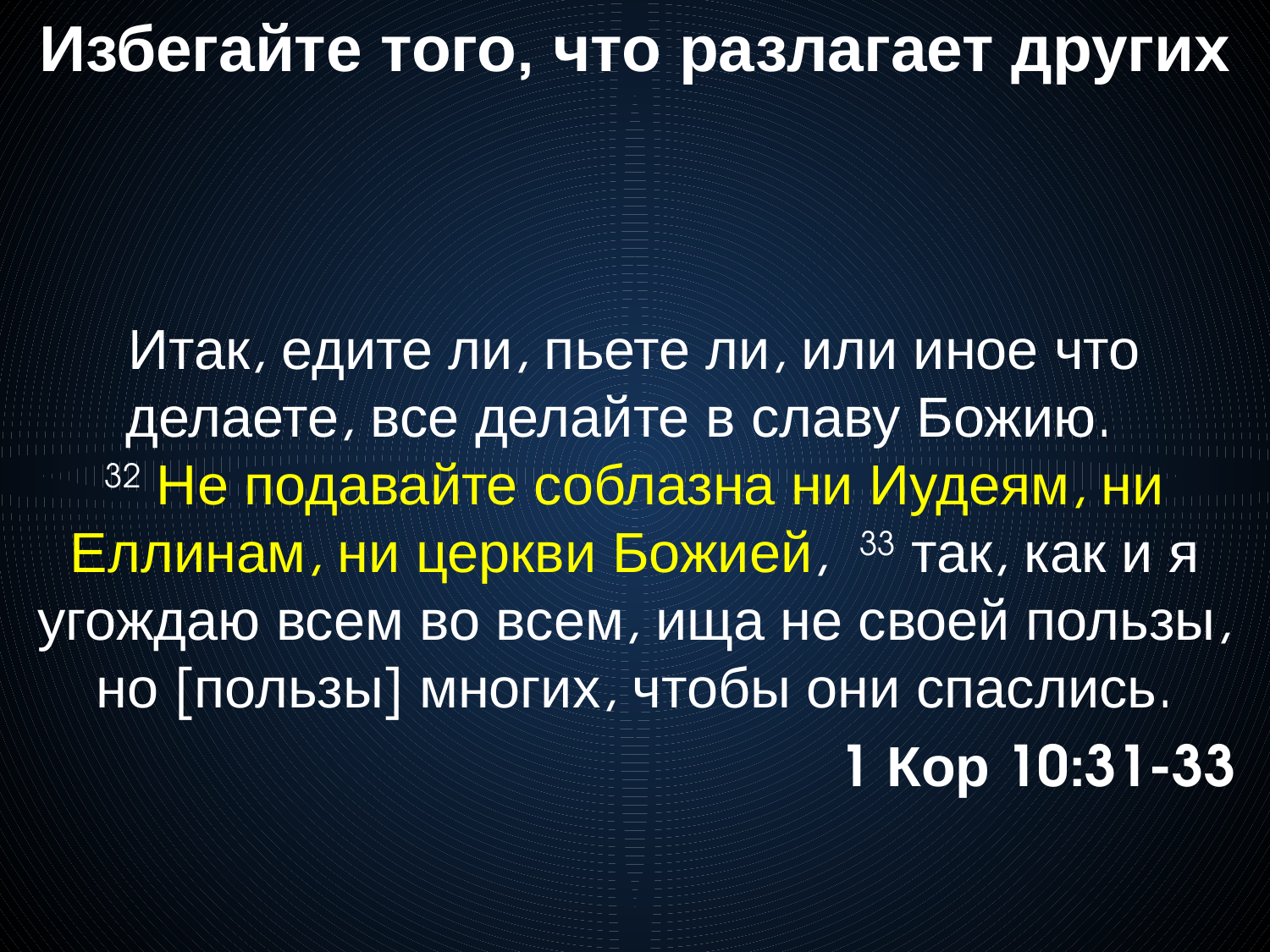

# Избегайте того, что разлагает других
Итак, едите ли, пьете ли, или иное что делаете, все делайте в славу Божию.
32 Не подавайте соблазна ни Иудеям, ни Еллинам, ни церкви Божией,  33 так, как и я угождаю всем во всем, ища не своей пользы, но [пользы] многих, чтобы они спаслись.
1 Кор 10:31-33